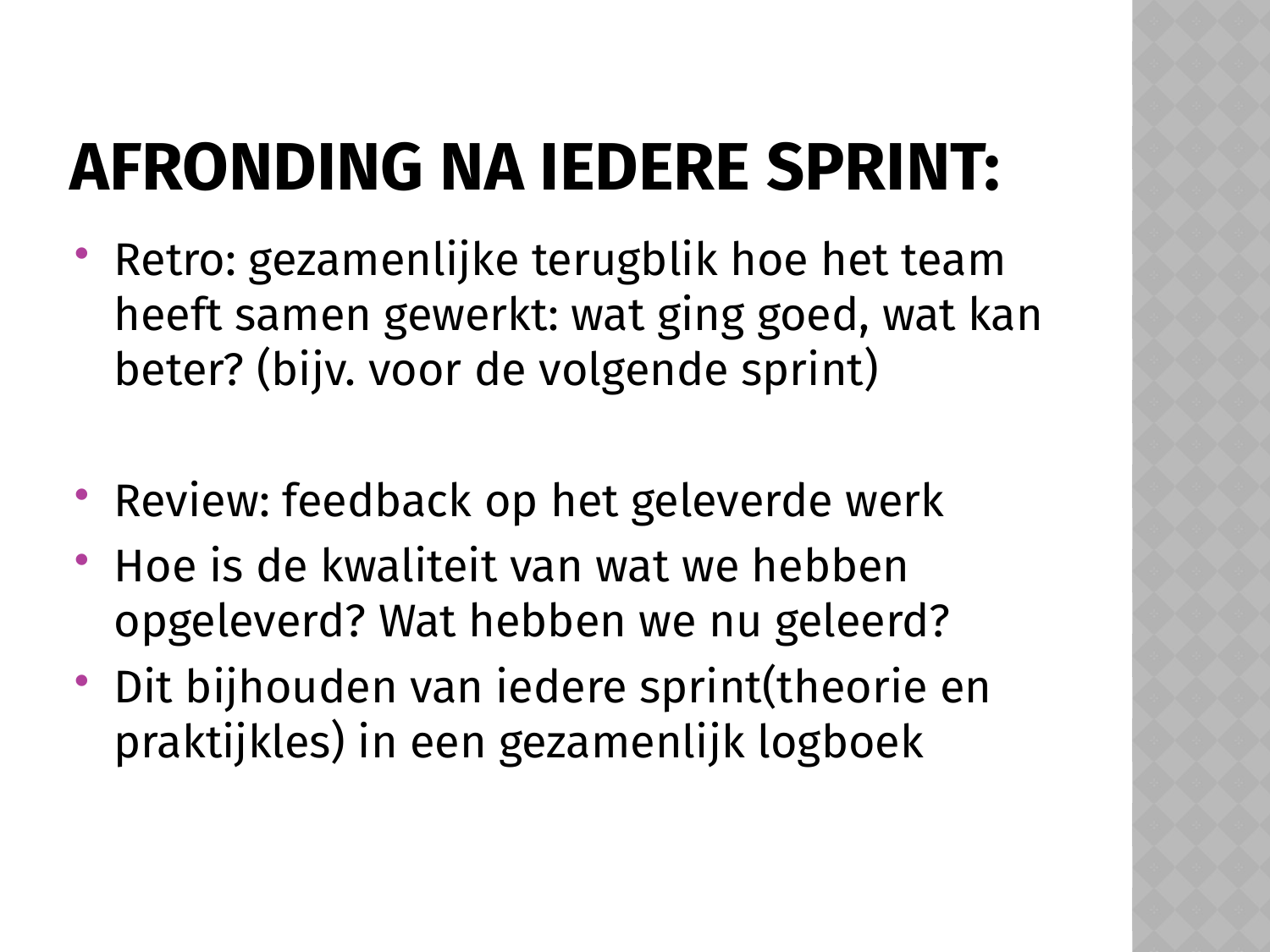

# Afronding na iedere sprint:
Retro: gezamenlijke terugblik hoe het team heeft samen gewerkt: wat ging goed, wat kan beter? (bijv. voor de volgende sprint)

Review: feedback op het geleverde werk
Hoe is de kwaliteit van wat we hebben opgeleverd? Wat hebben we nu geleerd?
Dit bijhouden van iedere sprint(theorie en praktijkles) in een gezamenlijk logboek